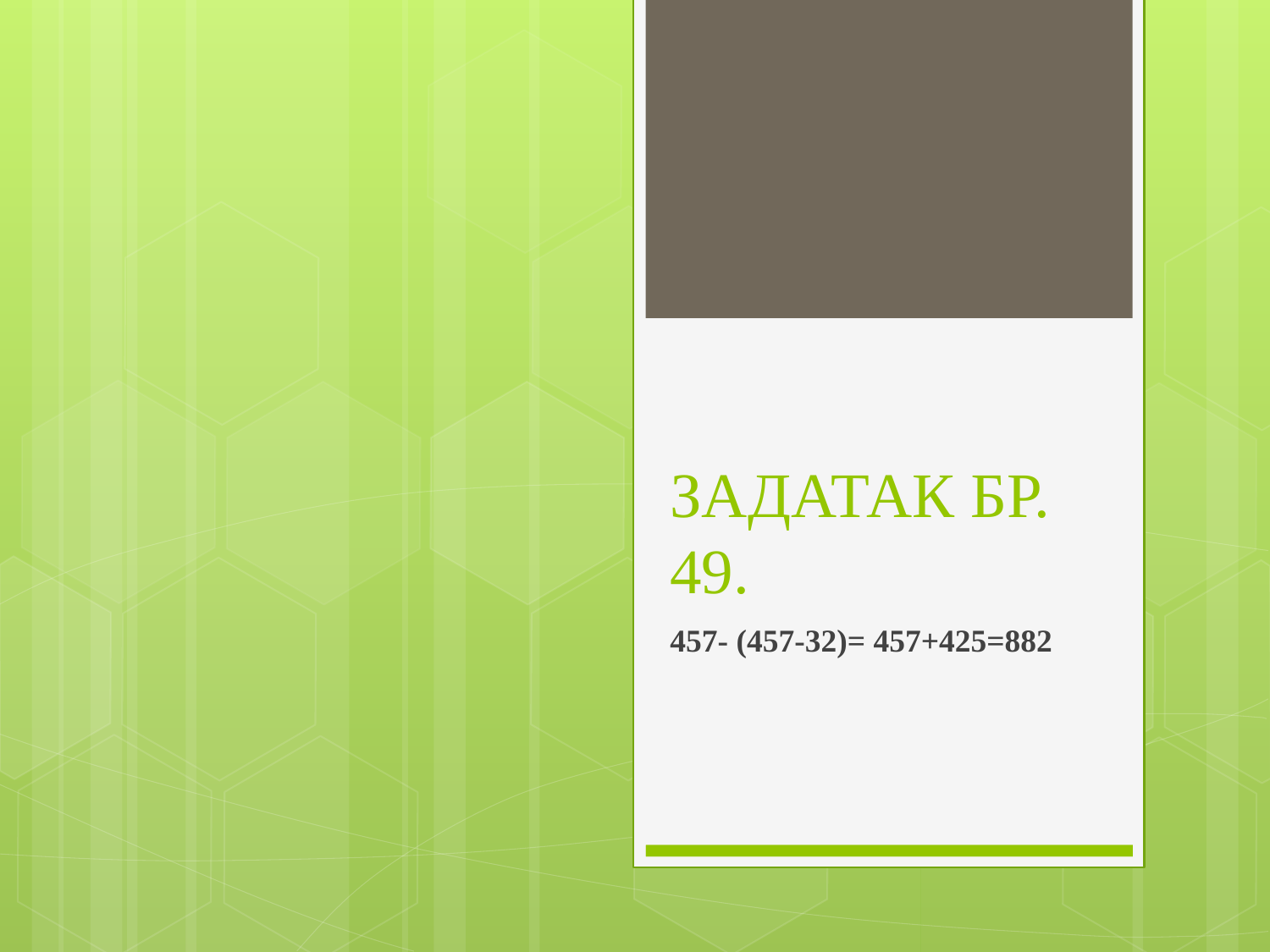

# ЗАДАТАК БР. 49.
457- (457-32)= 457+425=882